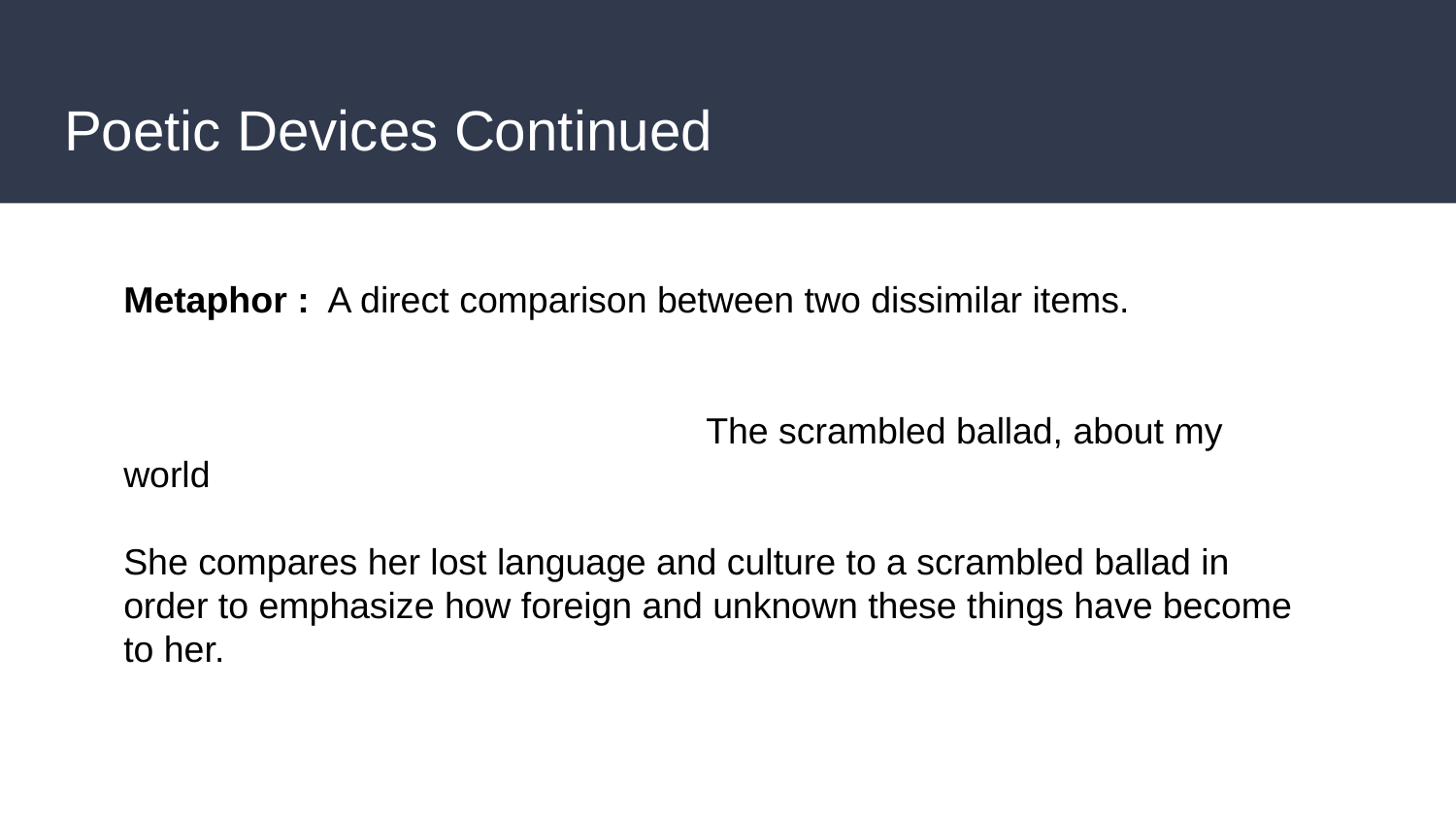

# Poetic Devices Continued

Metaphor :  A direct comparison between two dissimilar items.

				The scrambled ballad, about my world

She compares her lost language and culture to a scrambled ballad in order to emphasize how foreign and unknown these things have become to her.